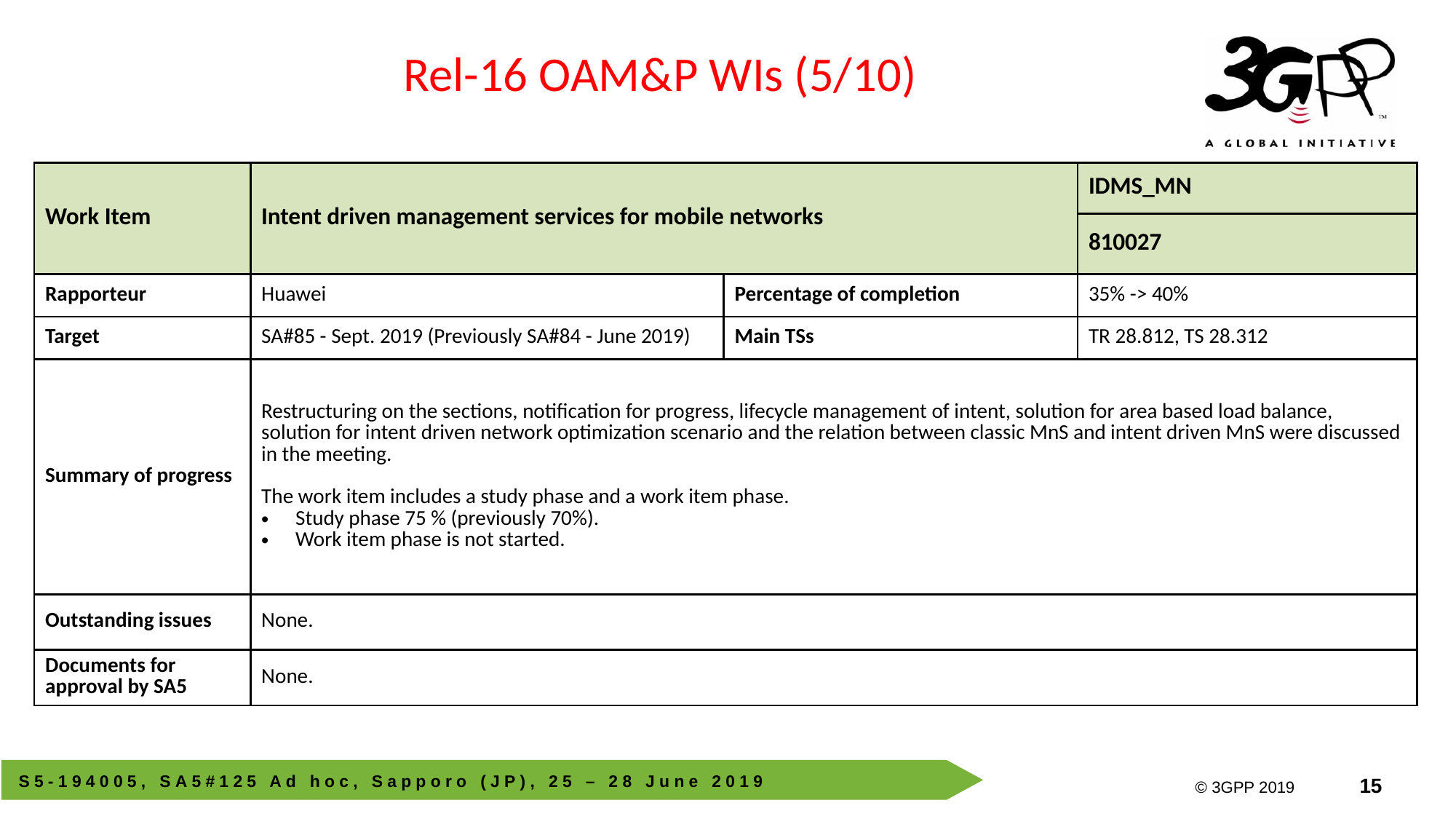

Rel-16 OAM&P WIs (5/10)
| Work Item | Intent driven management services for mobile networks |  | IDMS\_MN |
| --- | --- | --- | --- |
|  |  |  | 810027 |
| Rapporteur | Huawei | Percentage of completion | 35% -> 40% |
| Target | SA#85 - Sept. 2019 (Previously SA#84 - June 2019) | Main TSs | TR 28.812, TS 28.312 |
| Summary of progress | Restructuring on the sections, notification for progress, lifecycle management of intent, solution for area based load balance, solution for intent driven network optimization scenario and the relation between classic MnS and intent driven MnS were discussed in the meeting. The work item includes a study phase and a work item phase. Study phase 75 % (previously 70%). Work item phase is not started. |  |  |
| Outstanding issues | None. |  |  |
| Documents for approval by SA5 | None. |  |  |